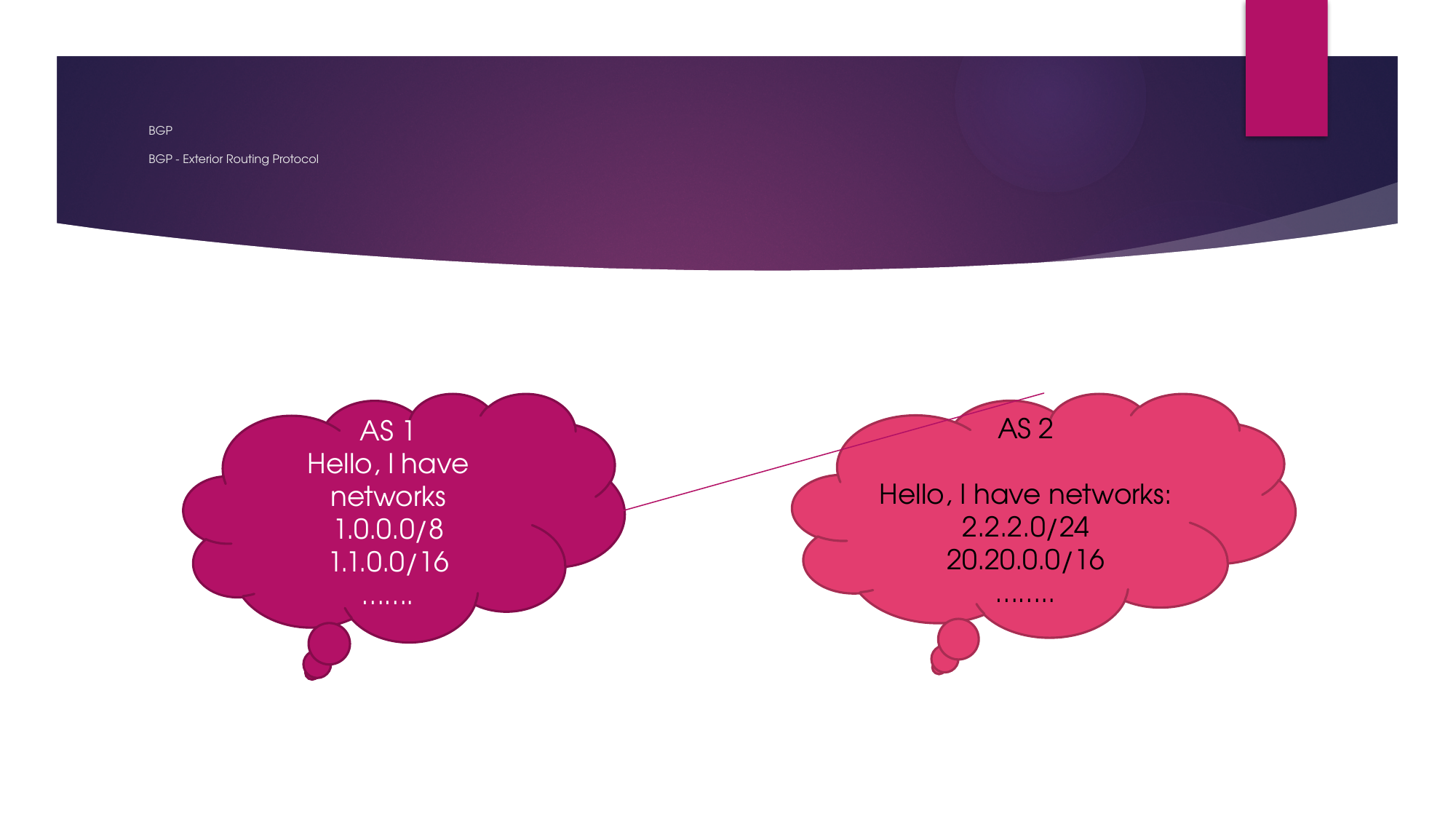

# BGP BGP - Exterior Routing Protocol

AS 1
Hello, I have networks
1.0.0.0/8
1.1.0.0/16
…….
AS 2

Hello, I have networks:
2.2.2.0/24
20.20.0.0/16
……..